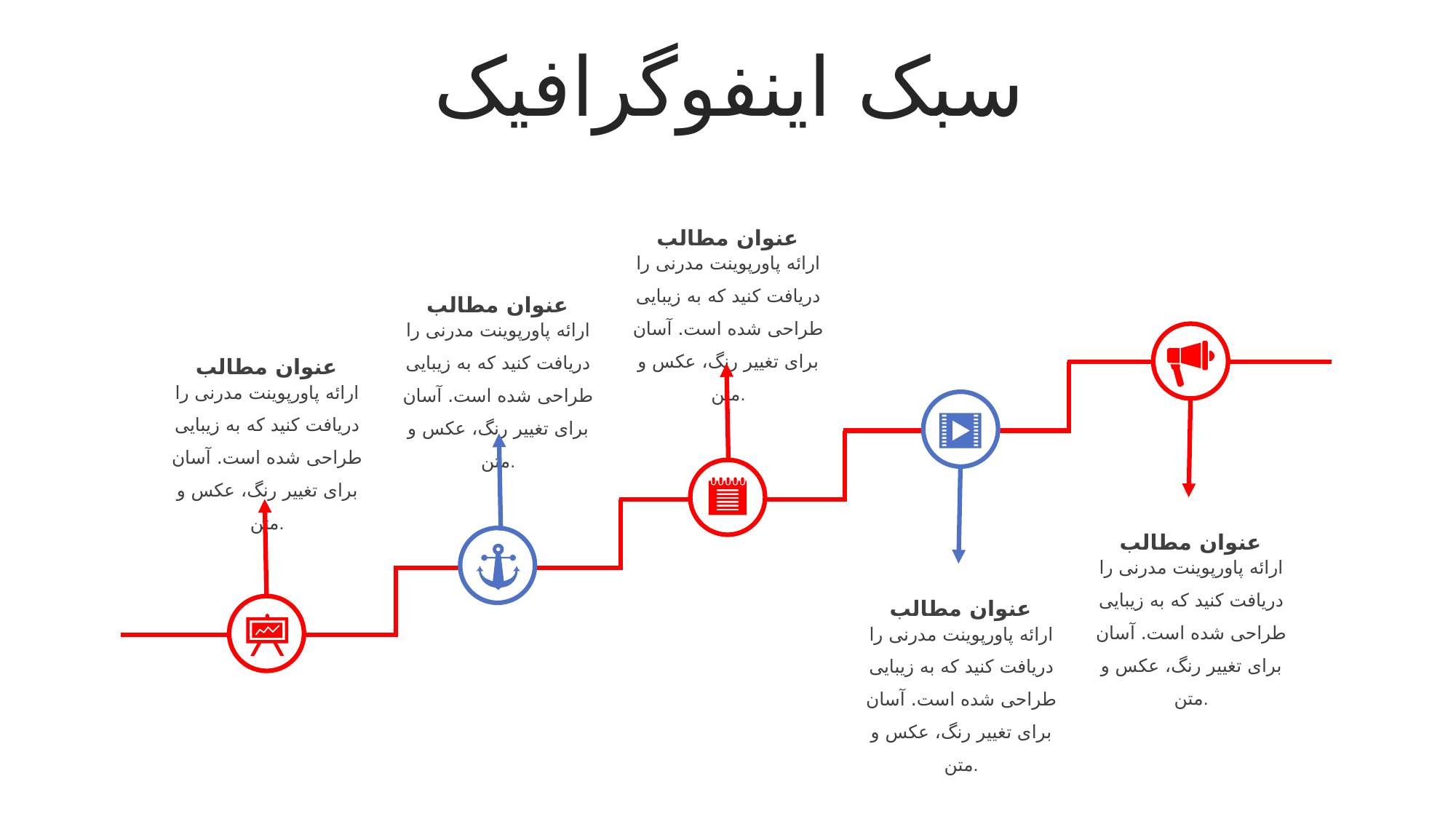

سبک اینفوگرافیک
عنوان مطالب
ارائه پاورپوینت مدرنی را دریافت کنید که به زیبایی طراحی شده است. آسان برای تغییر رنگ، عکس و متن.
عنوان مطالب
ارائه پاورپوینت مدرنی را دریافت کنید که به زیبایی طراحی شده است. آسان برای تغییر رنگ، عکس و متن.

عنوان مطالب
ارائه پاورپوینت مدرنی را دریافت کنید که به زیبایی طراحی شده است. آسان برای تغییر رنگ، عکس و متن.

عنوان مطالب
ارائه پاورپوینت مدرنی را دریافت کنید که به زیبایی طراحی شده است. آسان برای تغییر رنگ، عکس و متن.

عنوان مطالب
ارائه پاورپوینت مدرنی را دریافت کنید که به زیبایی طراحی شده است. آسان برای تغییر رنگ، عکس و متن.